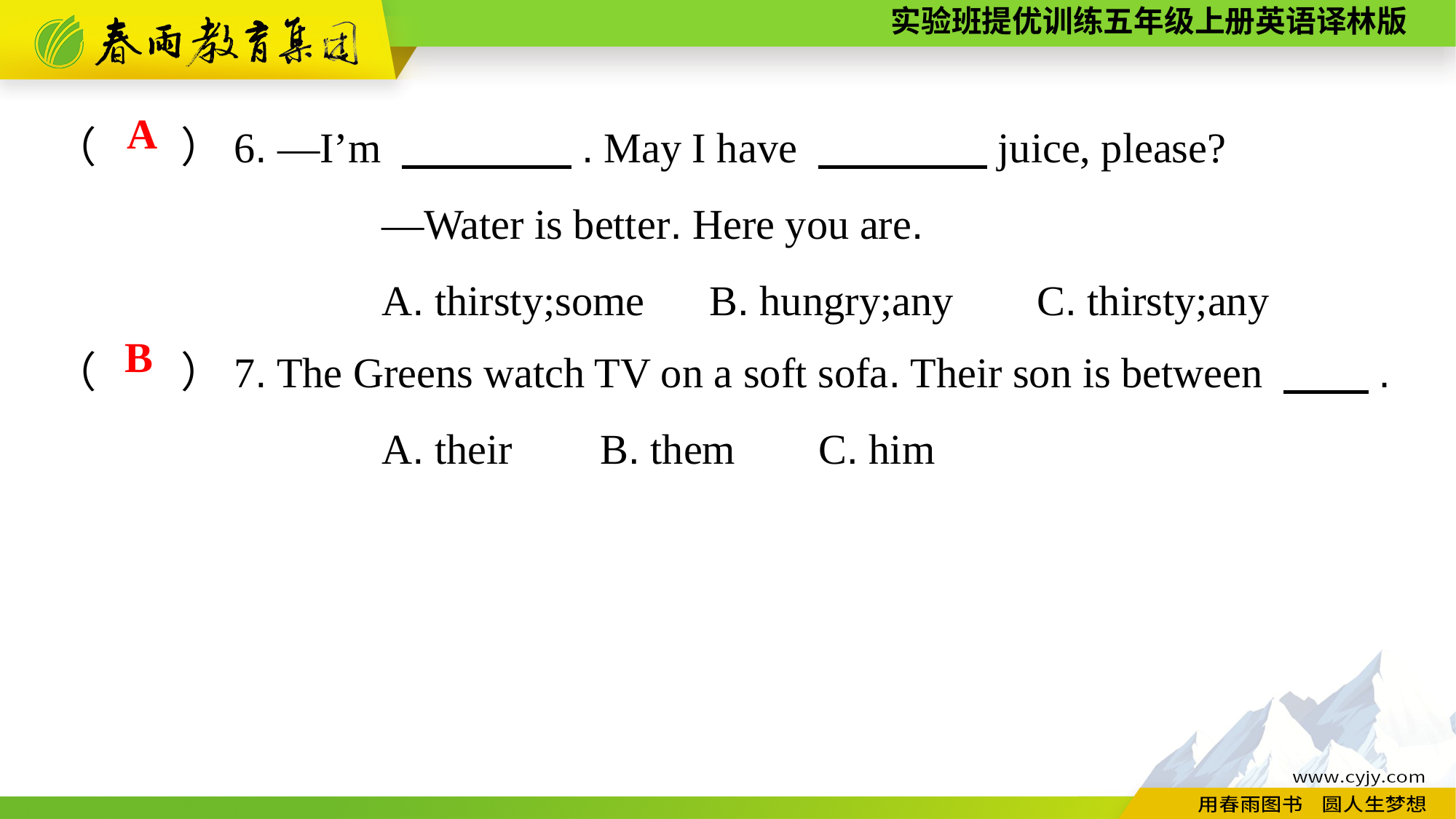

（　　）6. —I’m 　　　　. May I have 　　　　juice, please?
			—Water is better. Here you are.
			A. thirsty;some	B. hungry;any	C. thirsty;any
A
（　　）7. The Greens watch TV on a soft sofa. Their son is between 　　.
			A. their	B. them	C. him
B